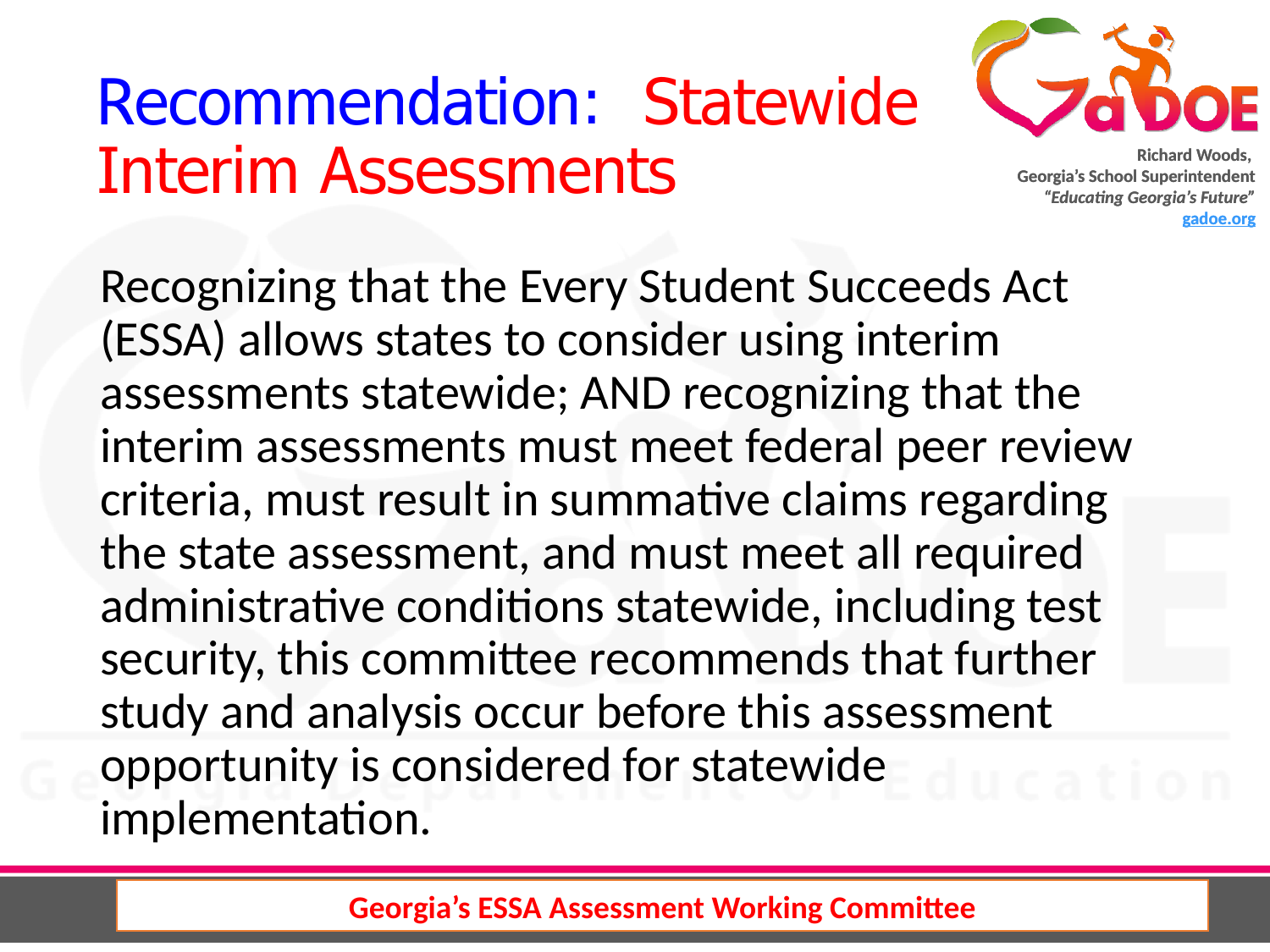

# Recommendation:  Statewide Interim Assessments
Recognizing that the Every Student Succeeds Act (ESSA) allows states to consider using interim assessments statewide; AND recognizing that the interim assessments must meet federal peer review criteria, must result in summative claims regarding the state assessment, and must meet all required administrative conditions statewide, including test security, this committee recommends that further study and analysis occur before this assessment opportunity is considered for statewide implementation.
Georgia’s ESSA Assessment Working Committee